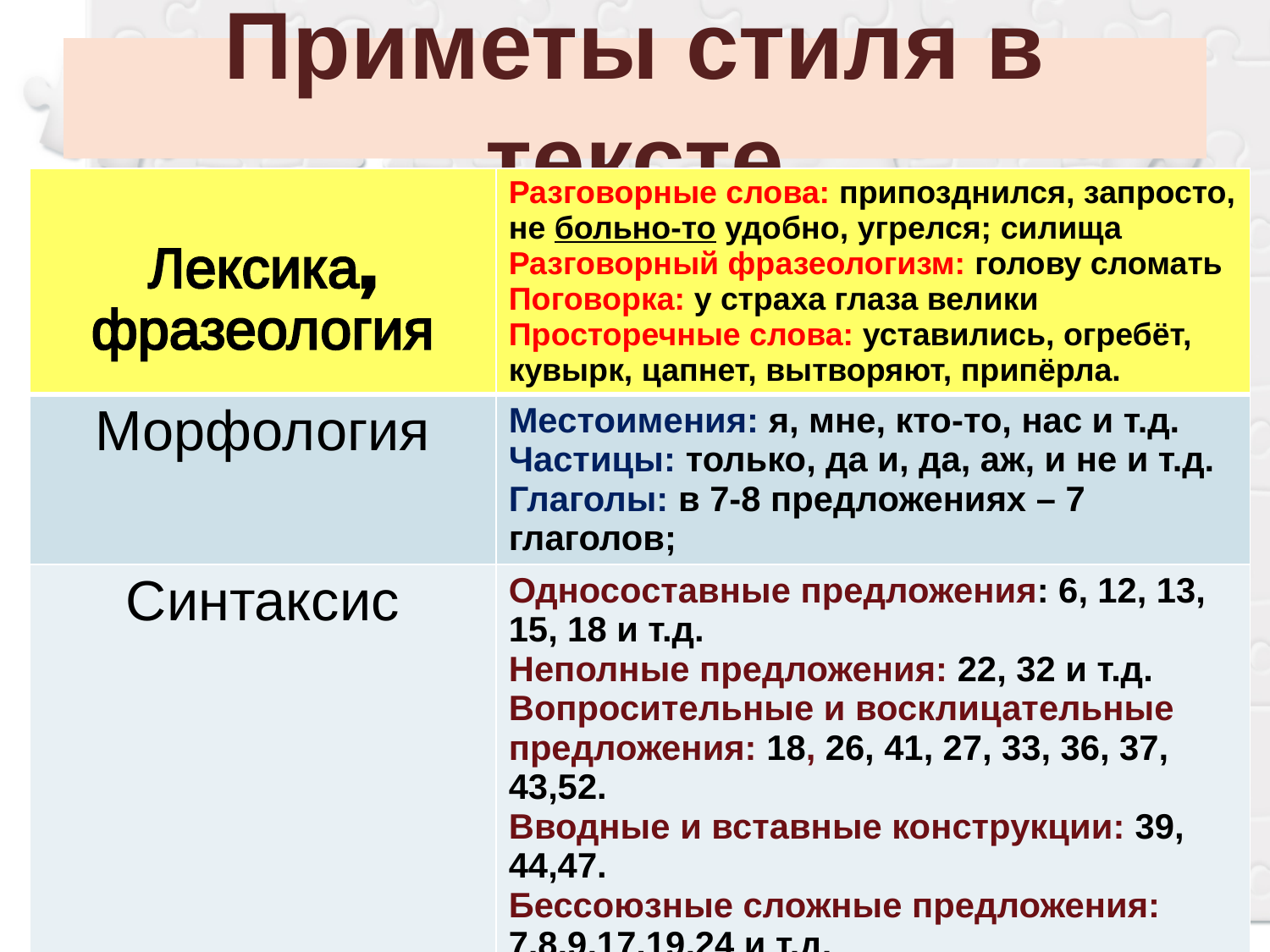

Приметы стиля в тексте

| Лексика, фразеология | Разговорные слова: припозднился, запросто, не больно-то удобно, угрелся; силища Разговорный фразеологизм: голову сломать Поговорка: у страха глаза велики Просторечные слова: уставились, огребёт, кувырк, цапнет, вытворяют, припёрла. |
| --- | --- |
| Морфология | Местоимения: я, мне, кто-то, нас и т.д. Частицы: только, да и, да, аж, и не и т.д. Глаголы: в 7-8 предложениях – 7 глаголов; |
| Синтаксис | Односоставные предложения: 6, 12, 13, 15, 18 и т.д. Неполные предложения: 22, 32 и т.д. Вопросительные и восклицательные предложения: 18, 26, 41, 27, 33, 36, 37, 43,52. Вводные и вставные конструкции: 39, 44,47. Бессоюзные сложные предложения: 7,8,9,17,19,24 и т.д. |